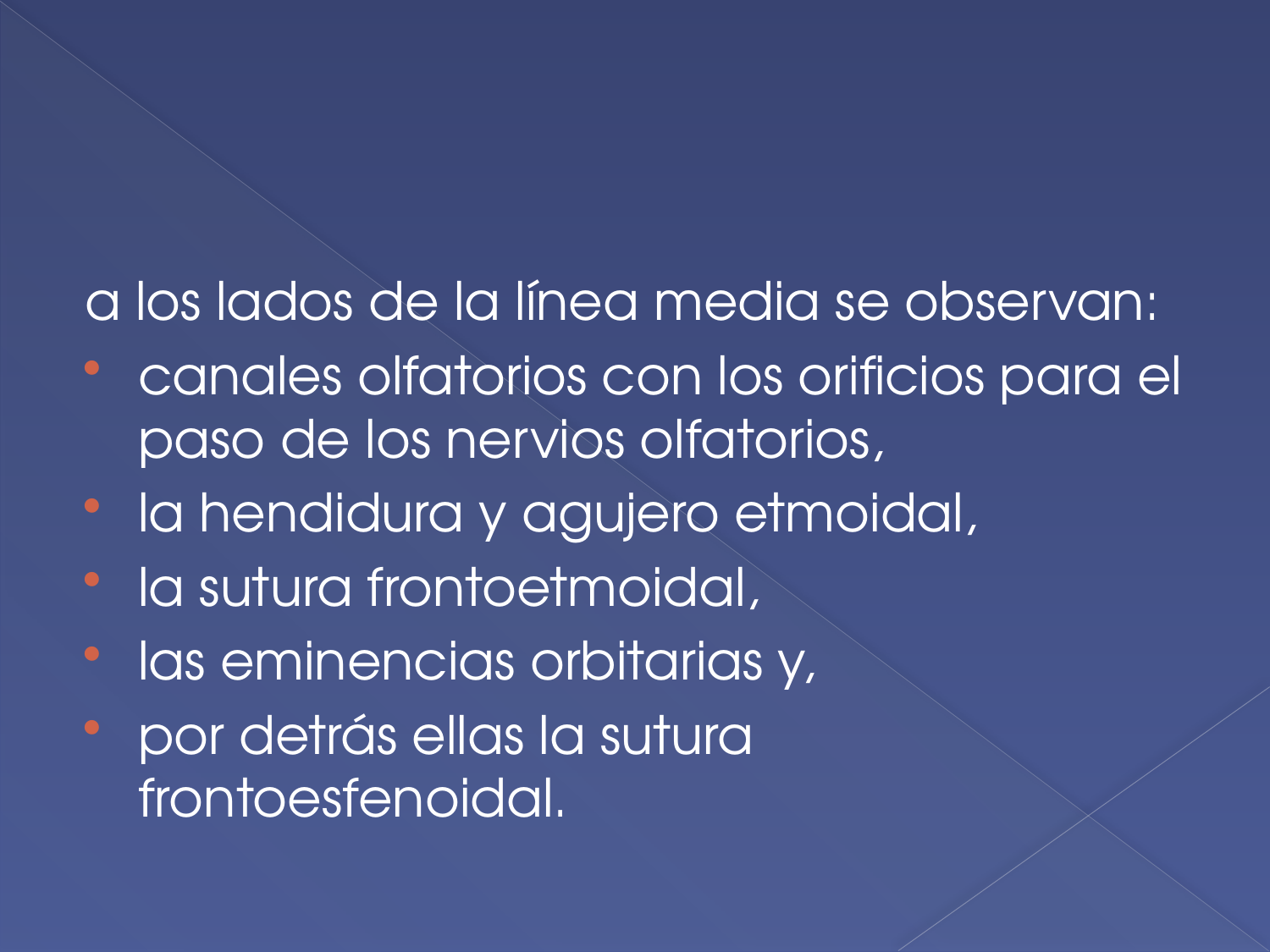

#
a los lados de la línea media se observan:
canales olfatorios con los orificios para el paso de los nervios olfatorios,
la hendidura y agujero etmoidal,
la sutura frontoetmoidal,
las eminencias orbitarias y,
por detrás ellas la sutura frontoesfenoidal.